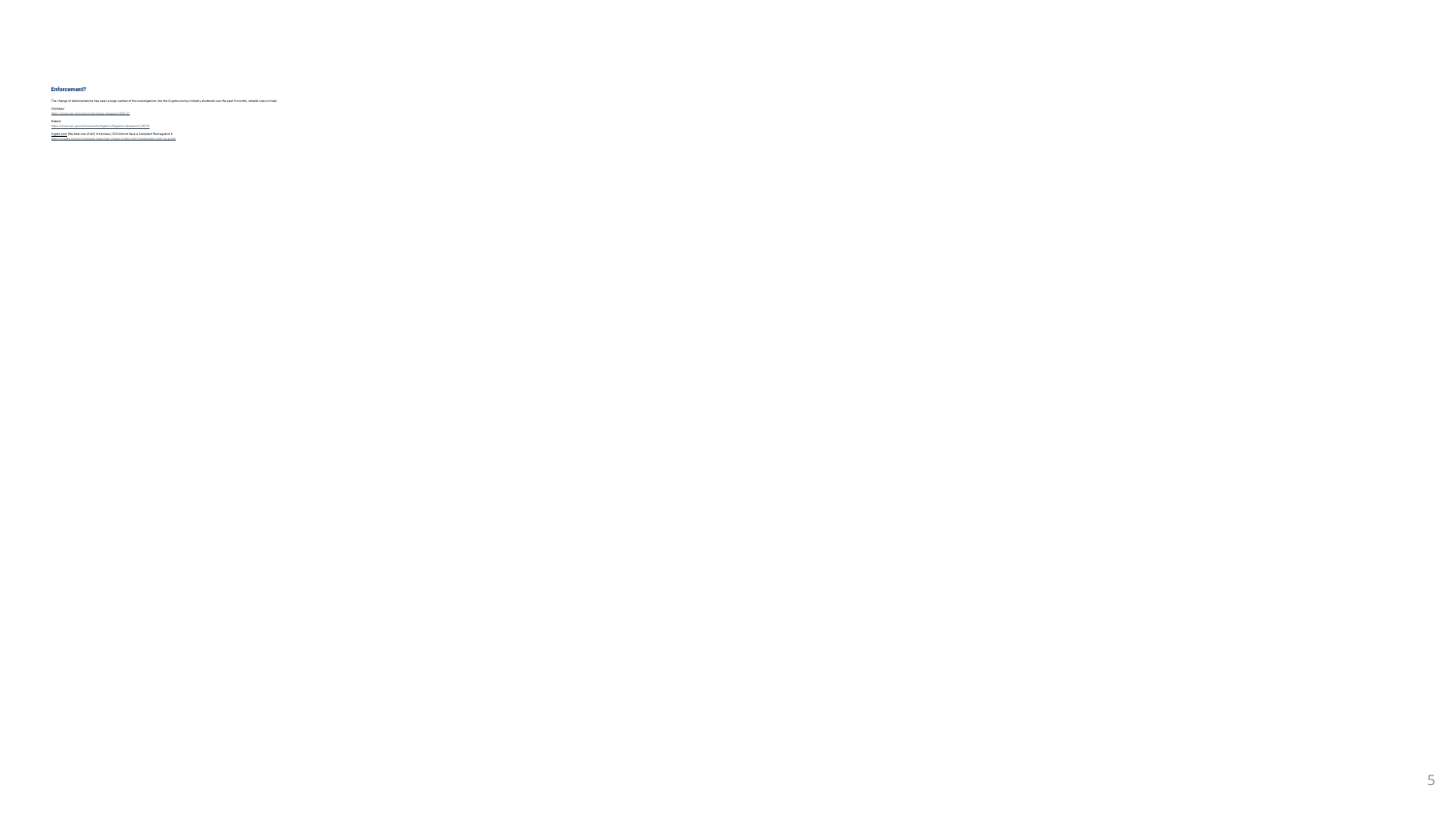

# Enforcement?

The change of Administrations has seen a large number of the investigations into the Cryptocurrency industry shuttered over the past 9 months, notable ones include:

Coinbase:
https://www.sec.gov/newsroom/press-releases/2025-47

Kraken:
https://www.sec.gov/enforcement-litigation/litigation-releases/lr-26278

Crypto.com (the best one of all!) In fairness, CDC did not have a Complaint filed against it.
https://crypto.com/en/company-news/sec-closes-crypto-com-investigation-with-no-action

5